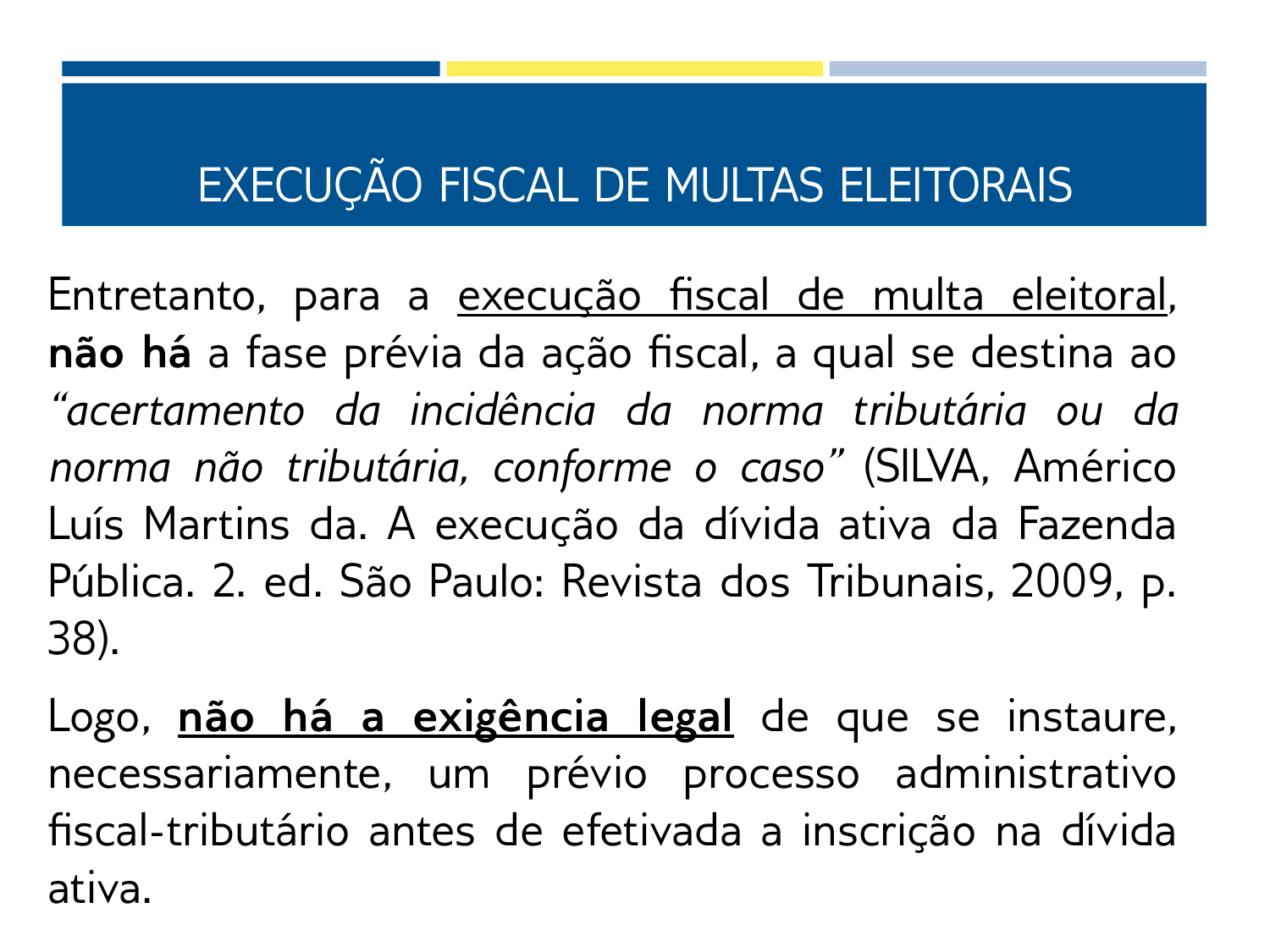

# EXECUÇÃO FISCAL DE MULTAS ELEITORAIS
Entretanto, para a execução fiscal de multa eleitoral, não há a fase prévia da ação fiscal, a qual se destina ao “acertamento da incidência da norma tributária ou da norma não tributária, conforme o caso” (SILVA, Américo Luís Martins da. A execução da dívida ativa da Fazenda Pública. 2. ed. São Paulo: Revista dos Tribunais, 2009, p. 38).
Logo, não há a exigência legal de que se instaure, necessariamente, um prévio processo administrativo fiscal-tributário antes de efetivada a inscrição na dívida ativa.